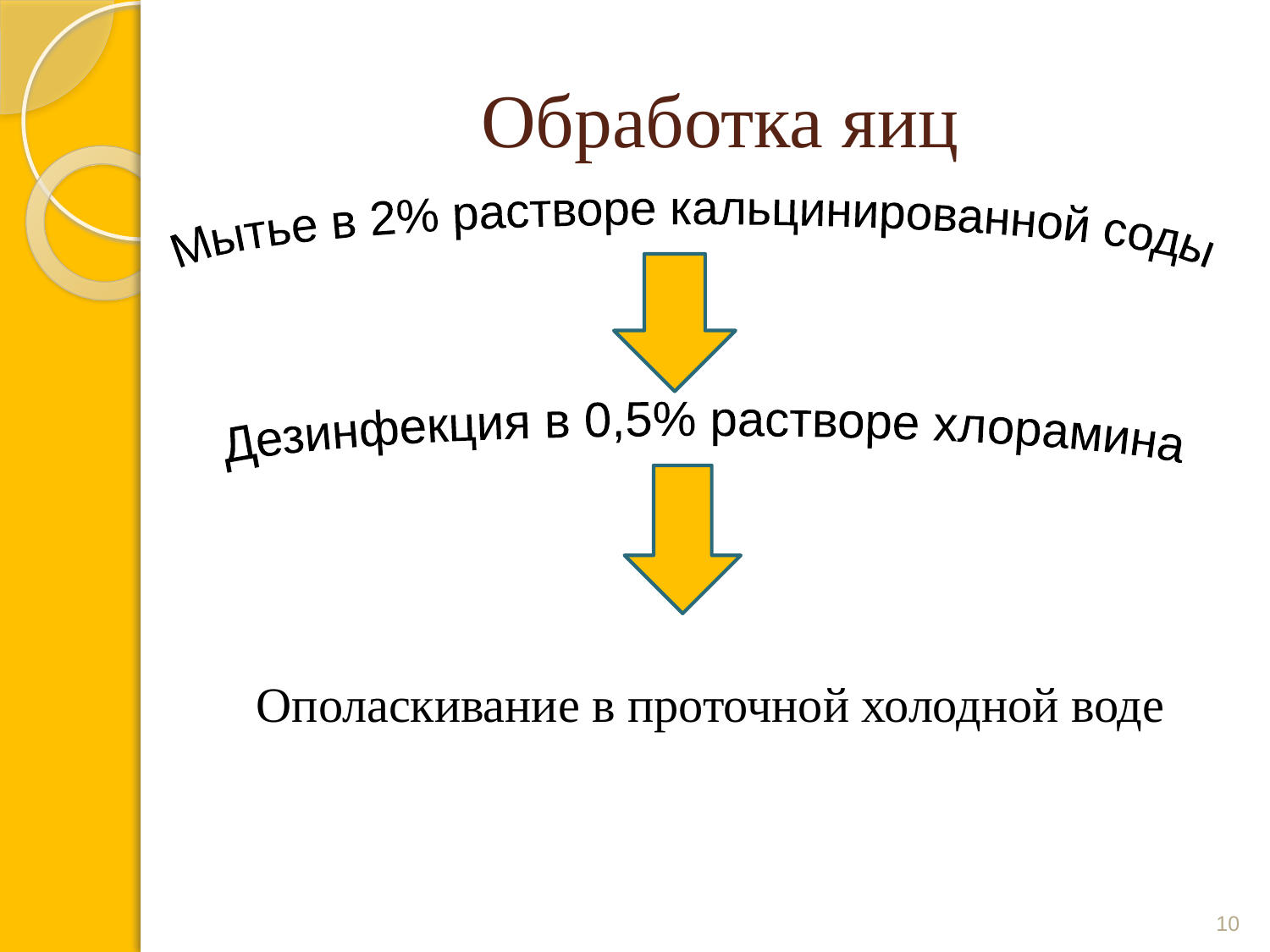

# Обработка яиц
Мытье в 2% растворе кальцинированной соды

Дезинфекция в 0,5% растворе хлорамина

Ополаскивание в проточной холодной воде
10